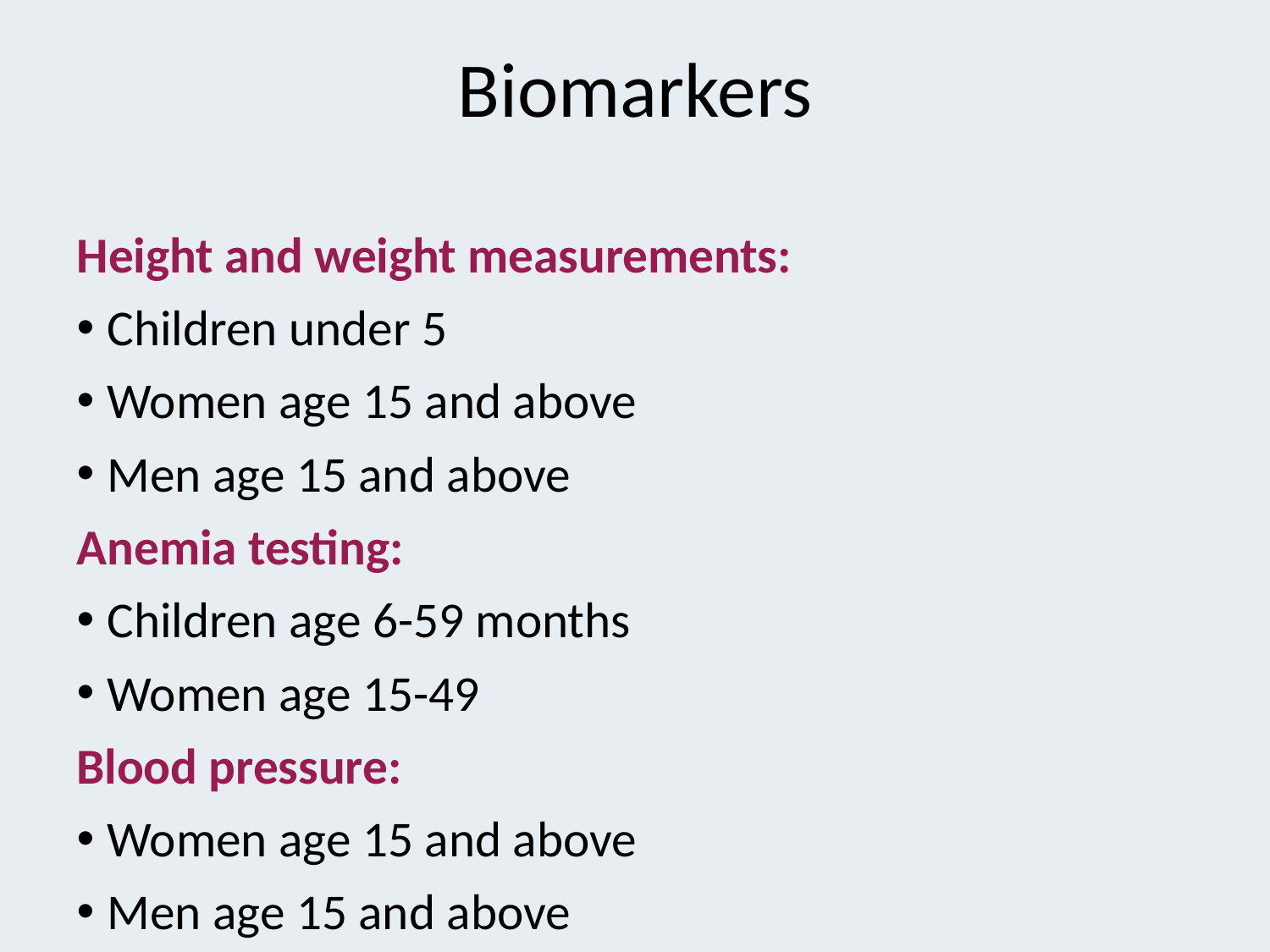

# Biomarkers
Height and weight measurements:
Children under 5
Women age 15 and above
Men age 15 and above
Anemia testing:
Children age 6-59 months
Women age 15-49
Blood pressure:
Women age 15 and above
Men age 15 and above